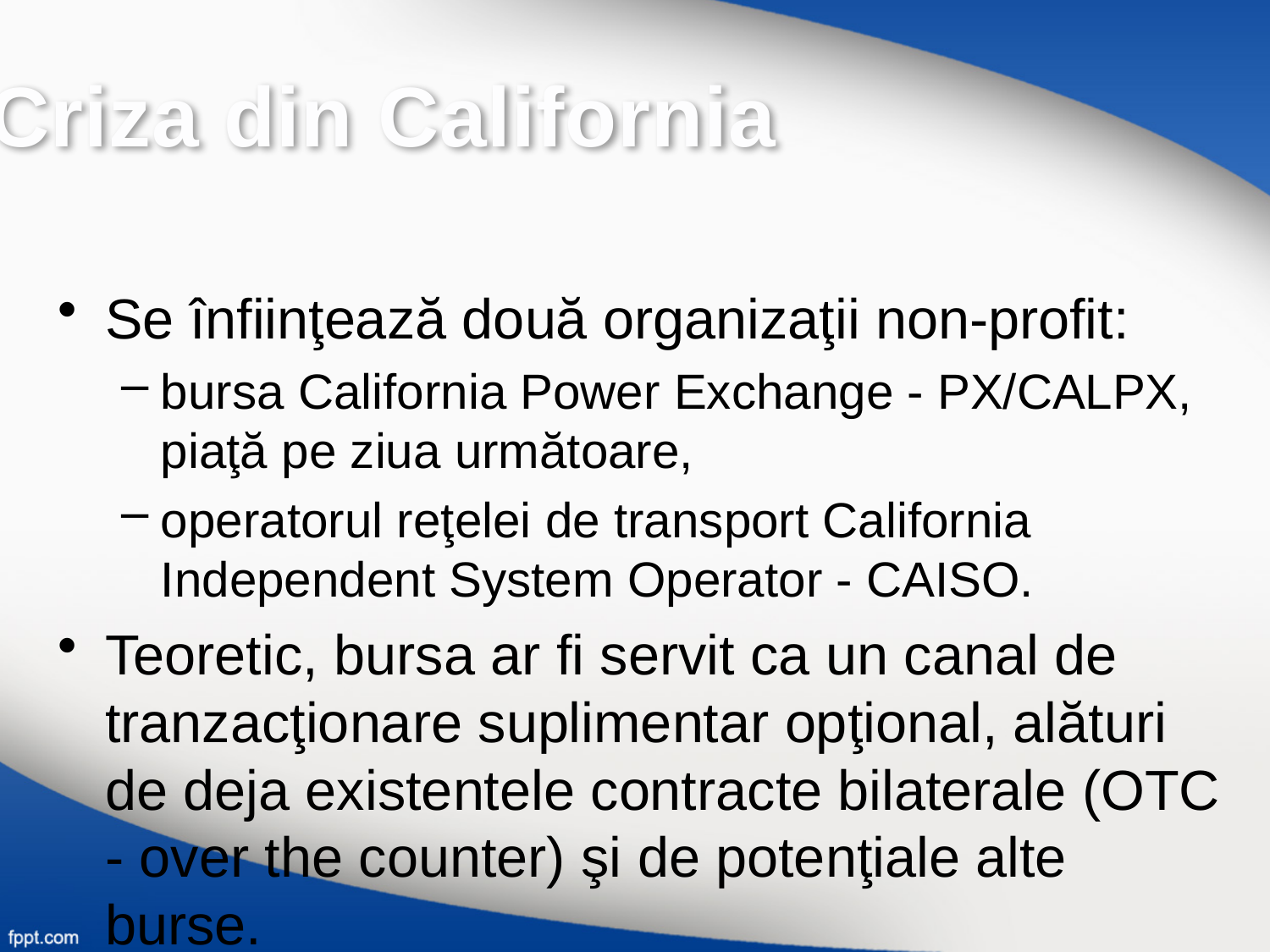

Criza din California
Se înfiinţează două organizaţii non-profit:
bursa California Power Exchange - PX/CALPX, piaţă pe ziua următoare,
operatorul reţelei de transport California Independent System Operator - CAISO.
Teoretic, bursa ar fi servit ca un canal de tranzacţionare suplimentar opţional, alături de deja existentele contracte bilaterale (OTC - over the counter) şi de potenţiale alte burse.